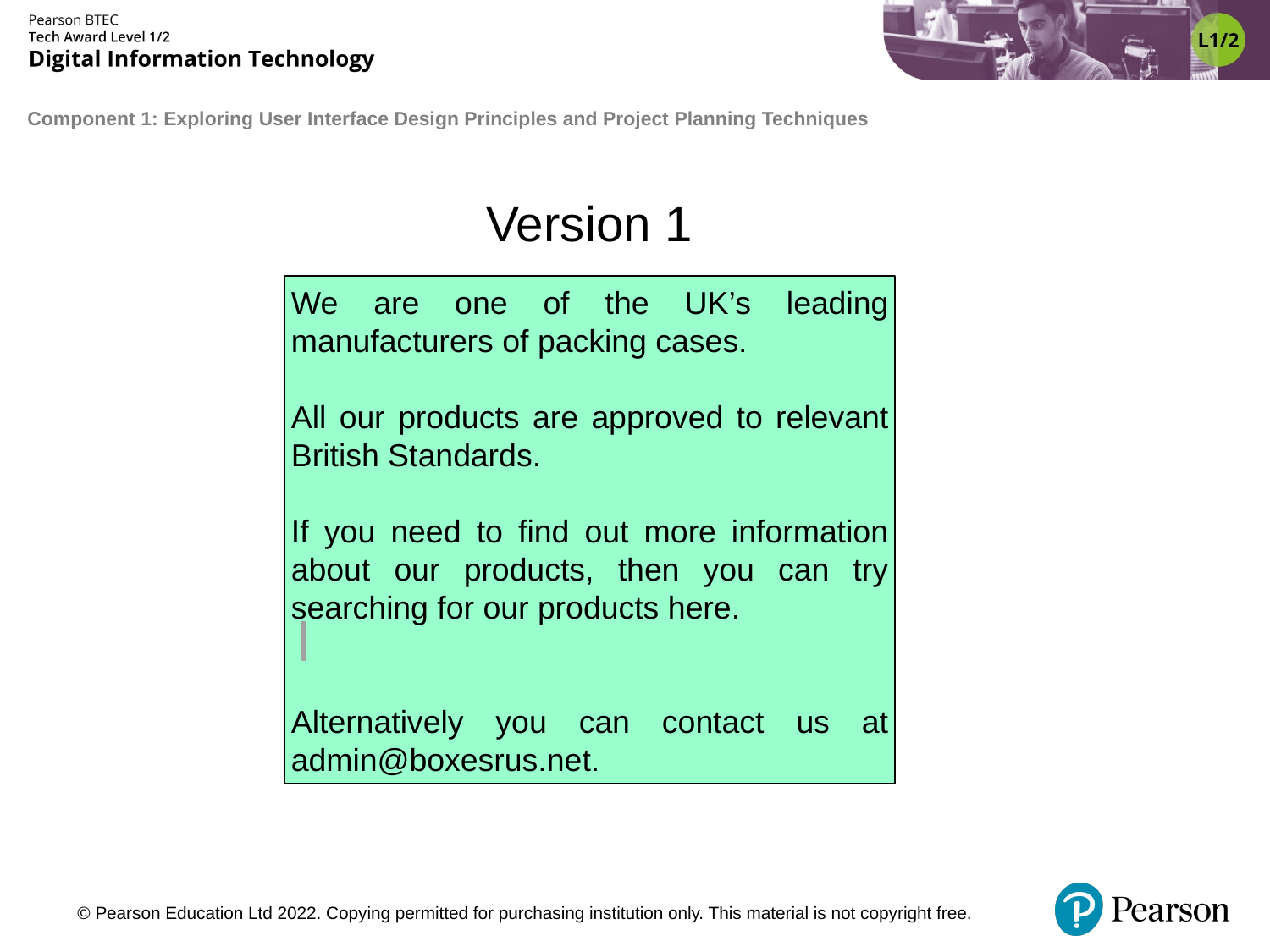

Version 1
We are one of the UK’s leading manufacturers of packing cases.

All our products are approved to relevant British Standards.

If you need to find out more information about our products, then you can try searching for our products here.

Alternatively you can contact us at admin@boxesrus.net.